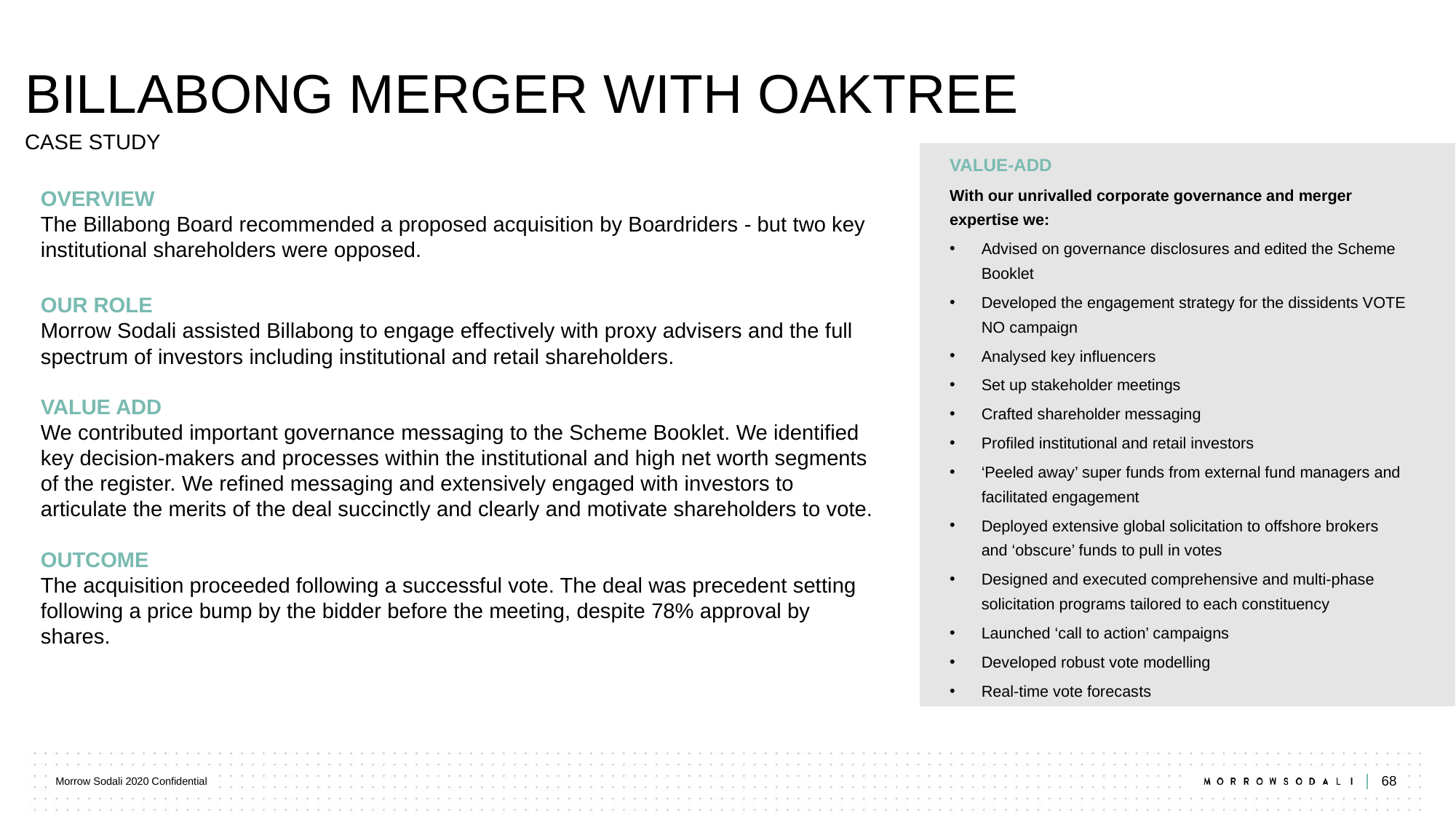

# BILLABONG MERGER WITH OAKTREE
CASE STUDY
VALUE-ADD
With our unrivalled corporate governance and merger expertise we:
Advised on governance disclosures and edited the Scheme Booklet
Developed the engagement strategy for the dissidents VOTE NO campaign
Analysed key influencers
Set up stakeholder meetings
Crafted shareholder messaging
Profiled institutional and retail investors
‘Peeled away’ super funds from external fund managers and facilitated engagement
Deployed extensive global solicitation to offshore brokers and ‘obscure’ funds to pull in votes
Designed and executed comprehensive and multi-phase solicitation programs tailored to each constituency
Launched ‘call to action’ campaigns
Developed robust vote modelling
Real-time vote forecasts

OVERVIEW
The Billabong Board recommended a proposed acquisition by Boardriders - but two key institutional shareholders were opposed.

OUR ROLE
Morrow Sodali assisted Billabong to engage effectively with proxy advisers and the full spectrum of investors including institutional and retail shareholders.
VALUE ADD
We contributed important governance messaging to the Scheme Booklet. We identified key decision-makers and processes within the institutional and high net worth segments of the register. We refined messaging and extensively engaged with investors to articulate the merits of the deal succinctly and clearly and motivate shareholders to vote.
OUTCOME
The acquisition proceeded following a successful vote. The deal was precedent setting following a price bump by the bidder before the meeting, despite 78% approval by shares.